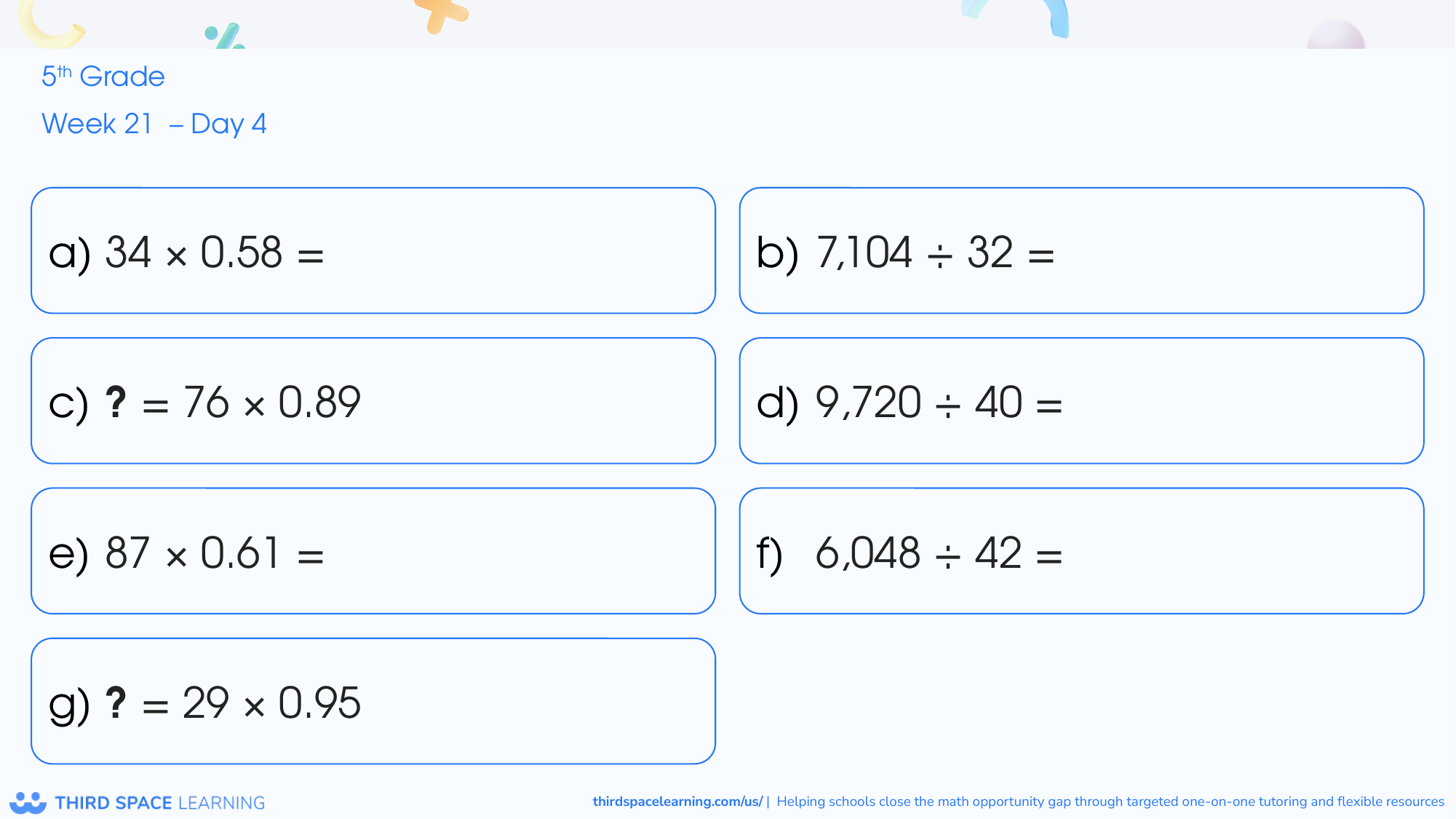

5th Grade
Week 21  – Day 4
34 × 0.58 =
7,104 ÷ 32 =
? = 76 × 0.89
9,720 ÷ 40 =
87 × 0.61 =
6,048 ÷ 42 =
? = 29 × 0.95